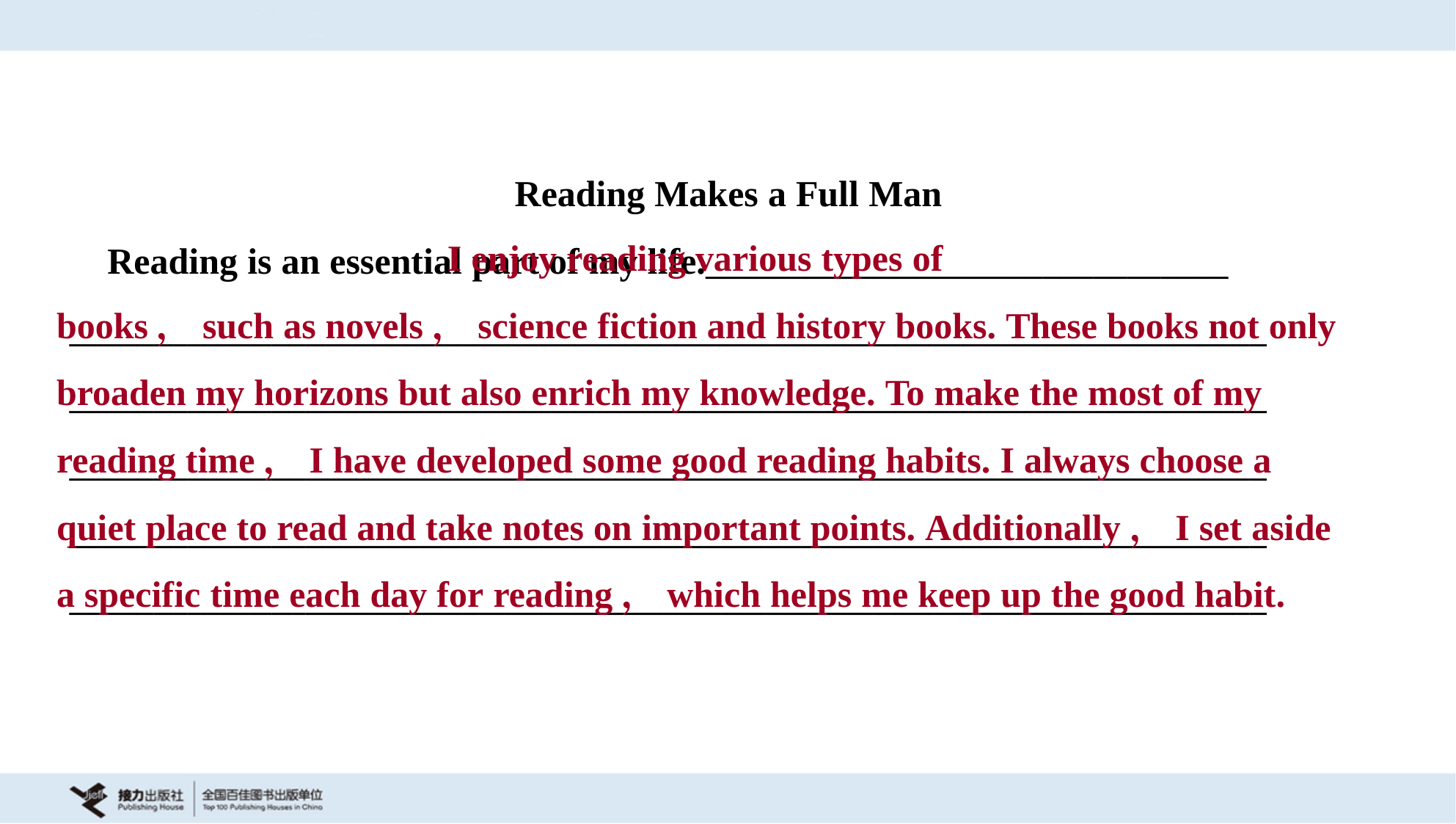

Reading Makes a Full Man
    Reading is an essential part of my life._______________________________
_______________________________________________________________________
_______________________________________________________________________
_______________________________________________________________________
_______________________________________________________________________
_______________________________________________________________________

                                         I enjoy reading various types of
books，such as novels，science fiction and history books. These books not only
broaden my horizons but also enrich my knowledge. To make the most of my
reading time，I have developed some good reading habits. I always choose a
quiet place to read and take notes on important points. Additionally，I set aside
a specific time each day for reading，which helps me keep up the good habit.